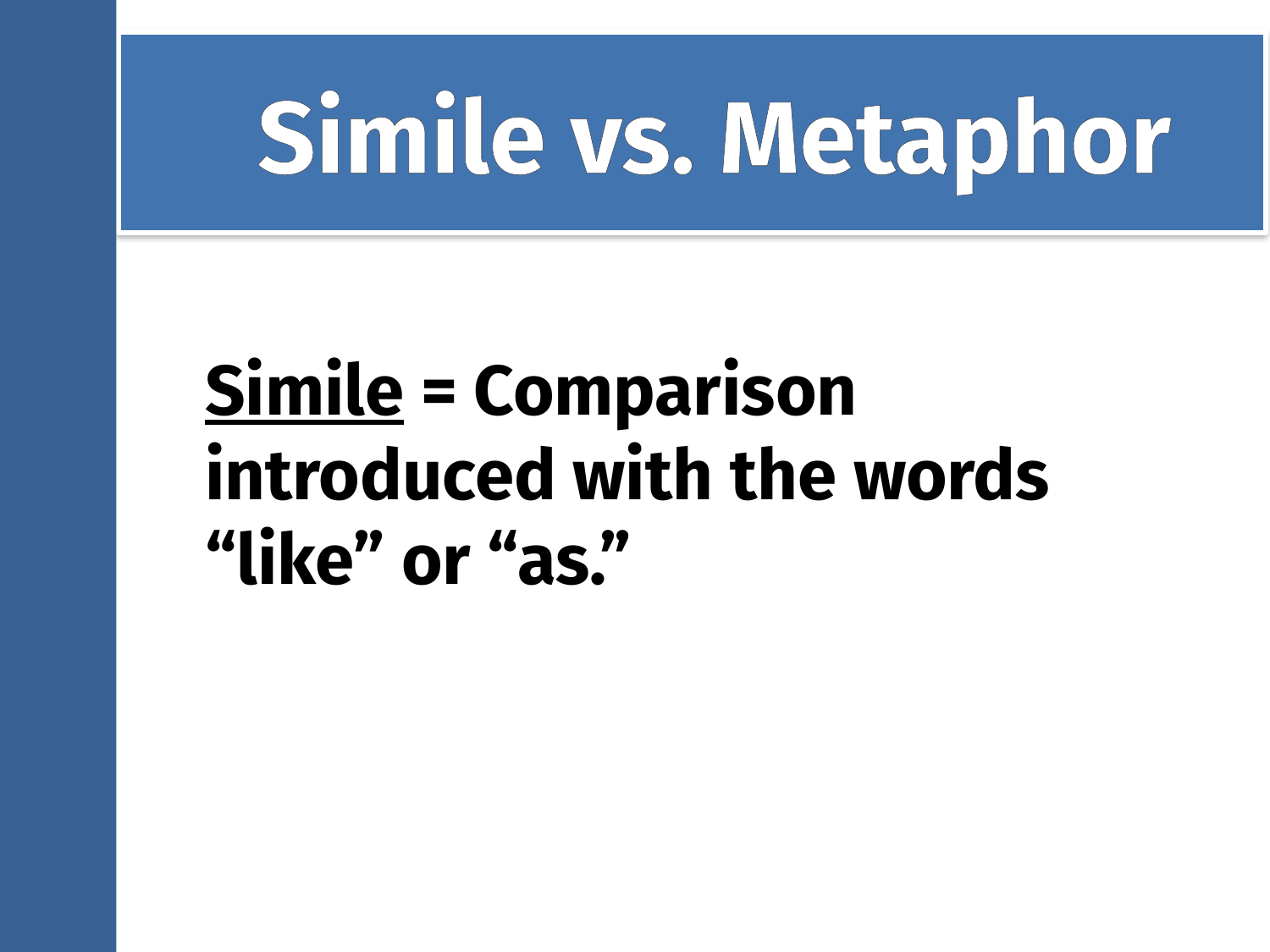

# Simile vs. Metaphor
Simile = Comparison introduced with the words “like” or “as.”